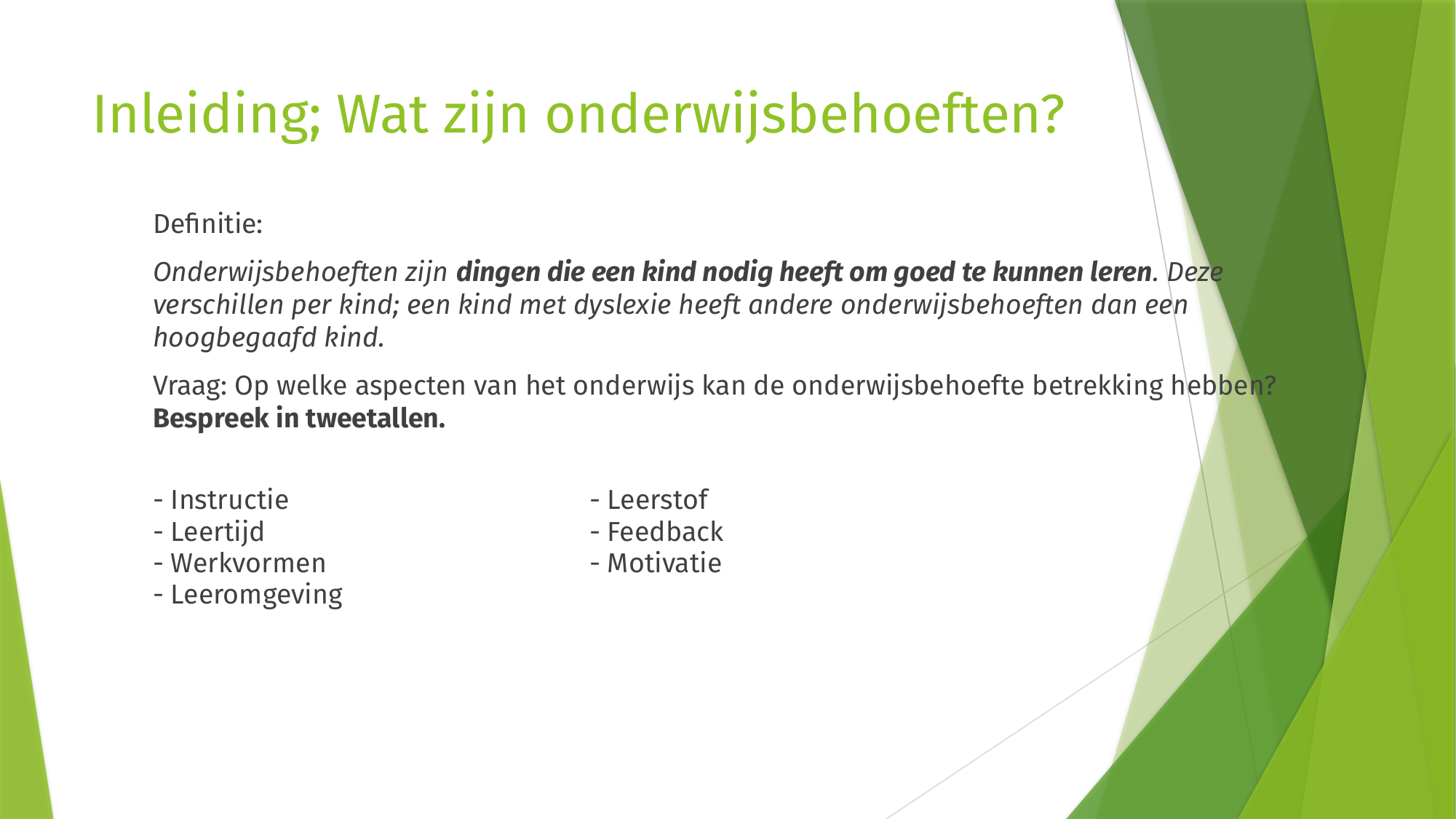

# Inleiding; Wat zijn onderwijsbehoeften?
Definitie:
Onderwijsbehoeften zijn dingen die een kind nodig heeft om goed te kunnen leren. Deze verschillen per kind; een kind met dyslexie heeft andere onderwijsbehoeften dan een hoogbegaafd kind.
Vraag: Op welke aspecten van het onderwijs kan de onderwijsbehoefte betrekking hebben? Bespreek in tweetallen.

- Instructie 			- Leerstof
- Leertijd 			- Feedback
- Werkvormen 			- Motivatie
- Leeromgeving